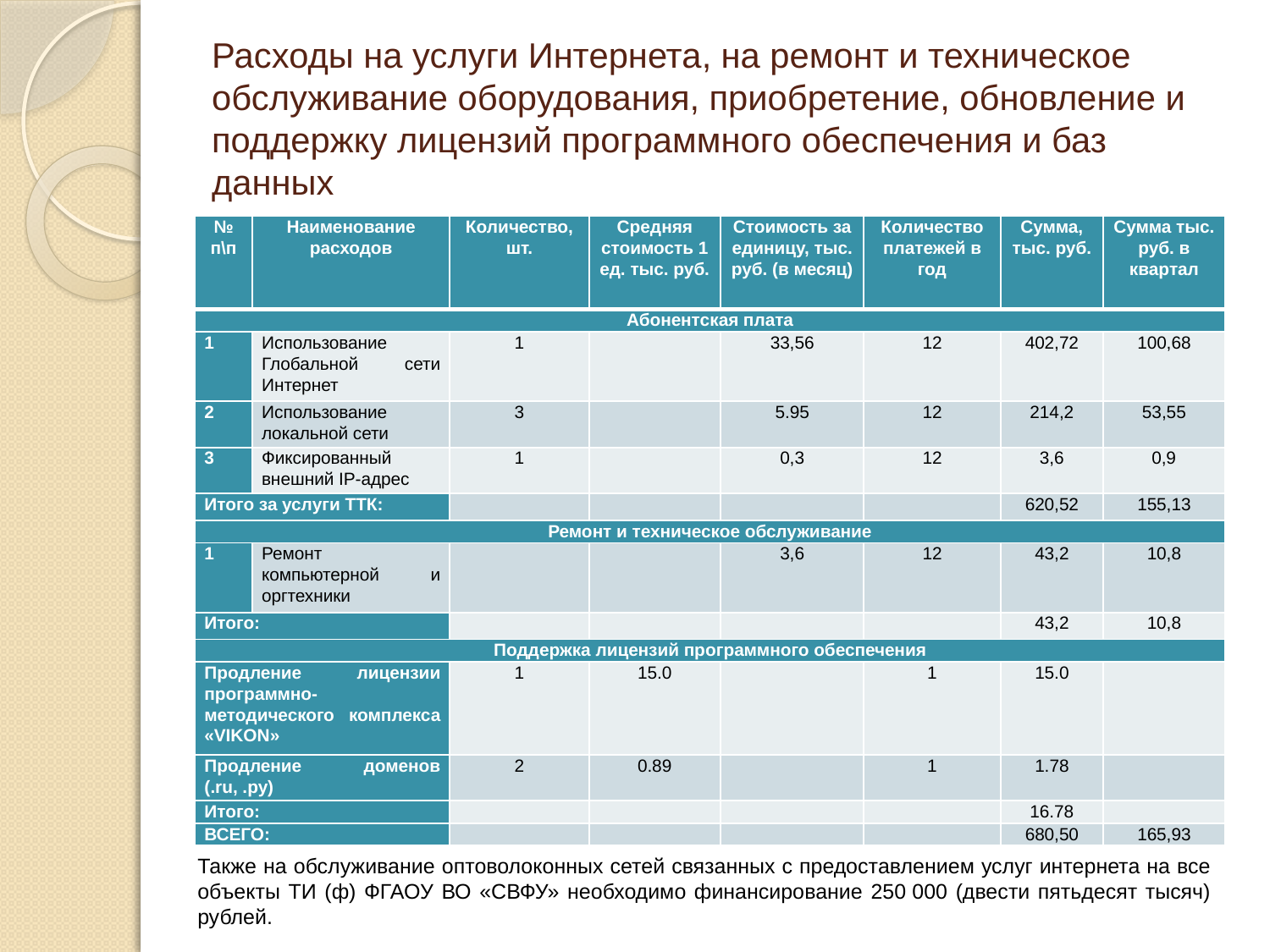

# Расходы на услуги Интернета, на ремонт и техническое обслуживание оборудования, приобретение, обновление и поддержку лицензий программного обеспечения и баз данных
| № п\п | Наименование расходов | Количество, шт. | Средняя стоимость 1 ед. тыс. руб. | Стоимость за единицу, тыс. руб. (в месяц) | Количество платежей в год | Сумма, тыс. руб. | Сумма тыс. руб. в квартал |
| --- | --- | --- | --- | --- | --- | --- | --- |
| Абонентская плата |  |  |  |  |  |  |  |
| 1 | Использование Глобальной сети Интернет | 1 |  | 33,56 | 12 | 402,72 | 100,68 |
| 2 | Использование локальной сети | 3 |  | 5.95 | 12 | 214,2 | 53,55 |
| 3 | Фиксированный внешний IP-адрес | 1 |  | 0,3 | 12 | 3,6 | 0,9 |
| Итого за услуги ТТК: |  |  |  |  |  | 620,52 | 155,13 |
| Ремонт и техническое обслуживание |  |  |  |  |  |  |  |
| 1 | Ремонт компьютерной и оргтехники |  |  | 3,6 | 12 | 43,2 | 10,8 |
| Итого: |  |  |  |  |  | 43,2 | 10,8 |
| Поддержка лицензий программного обеспечения |  |  |  |  |  |  |  |
| Продление лицензии программно-методического комплекса «VIKON» |  | 1 | 15.0 |  | 1 | 15.0 |  |
| Продление доменов (.ru, .ру) |  | 2 | 0.89 |  | 1 | 1.78 |  |
| Итого: |  |  |  |  |  | 16.78 |  |
| ВСЕГО: |  |  |  |  |  | 680,50 | 165,93 |
Также на обслуживание оптоволоконных сетей связанных с предоставлением услуг интернета на все объекты ТИ (ф) ФГАОУ ВО «СВФУ» необходимо финансирование 250 000 (двести пятьдесят тысяч) рублей.